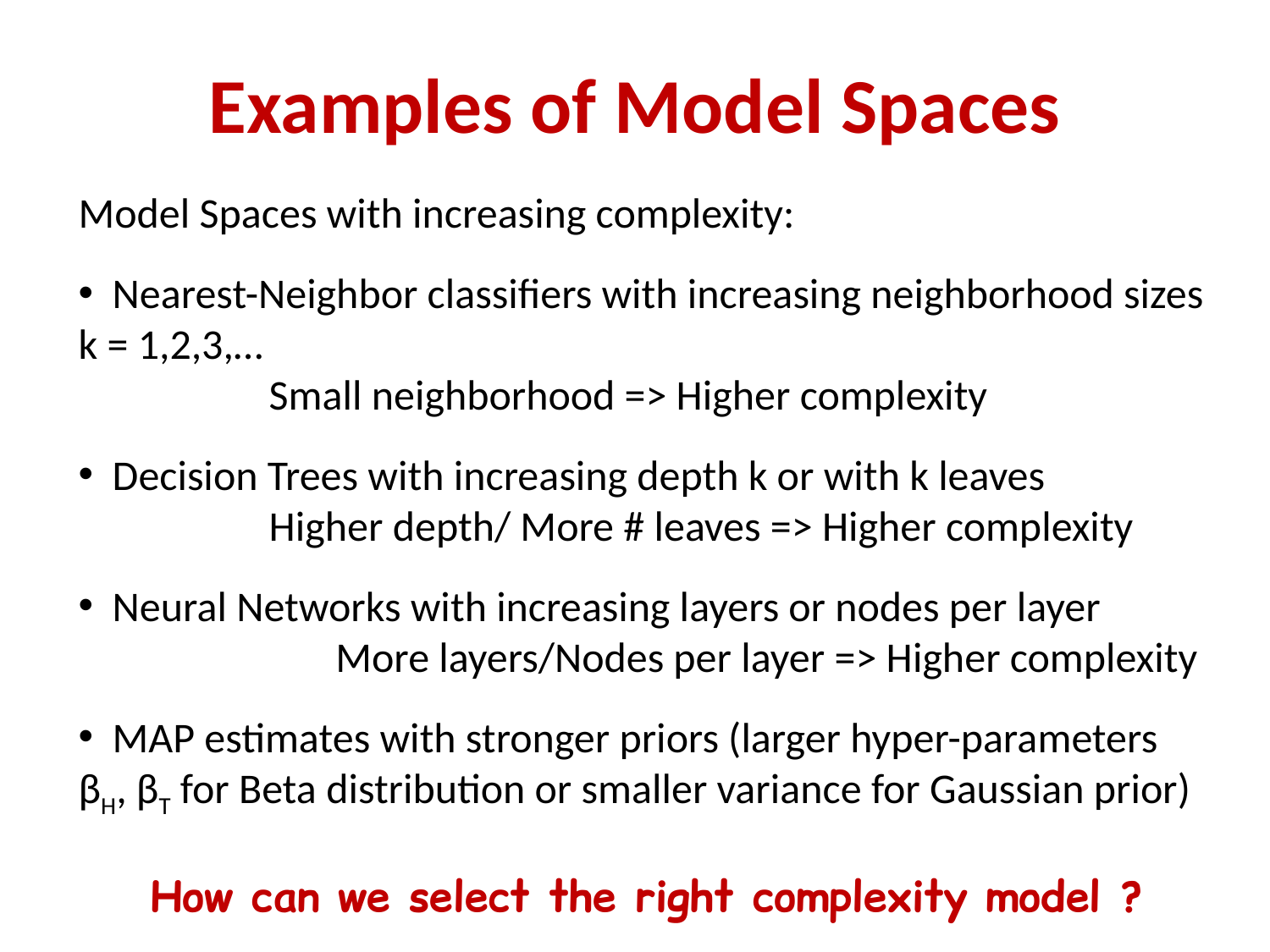

# Examples of Model Spaces
Model Spaces with increasing complexity:

  Nearest-Neighbor classifiers with increasing neighborhood sizes k = 1,2,3,…
Small neighborhood => Higher complexity

  Decision Trees with increasing depth k or with k leaves
Higher depth/ More # leaves => Higher complexity

  Neural Networks with increasing layers or nodes per layer
	       More layers/Nodes per layer => Higher complexity

  MAP estimates with stronger priors (larger hyper-parameters βH, βT for Beta distribution or smaller variance for Gaussian prior)

How can we select the right complexity model ?
TexPoint fonts used in EMF.
Read the TexPoint manual before you delete this box.: AAAAAAA